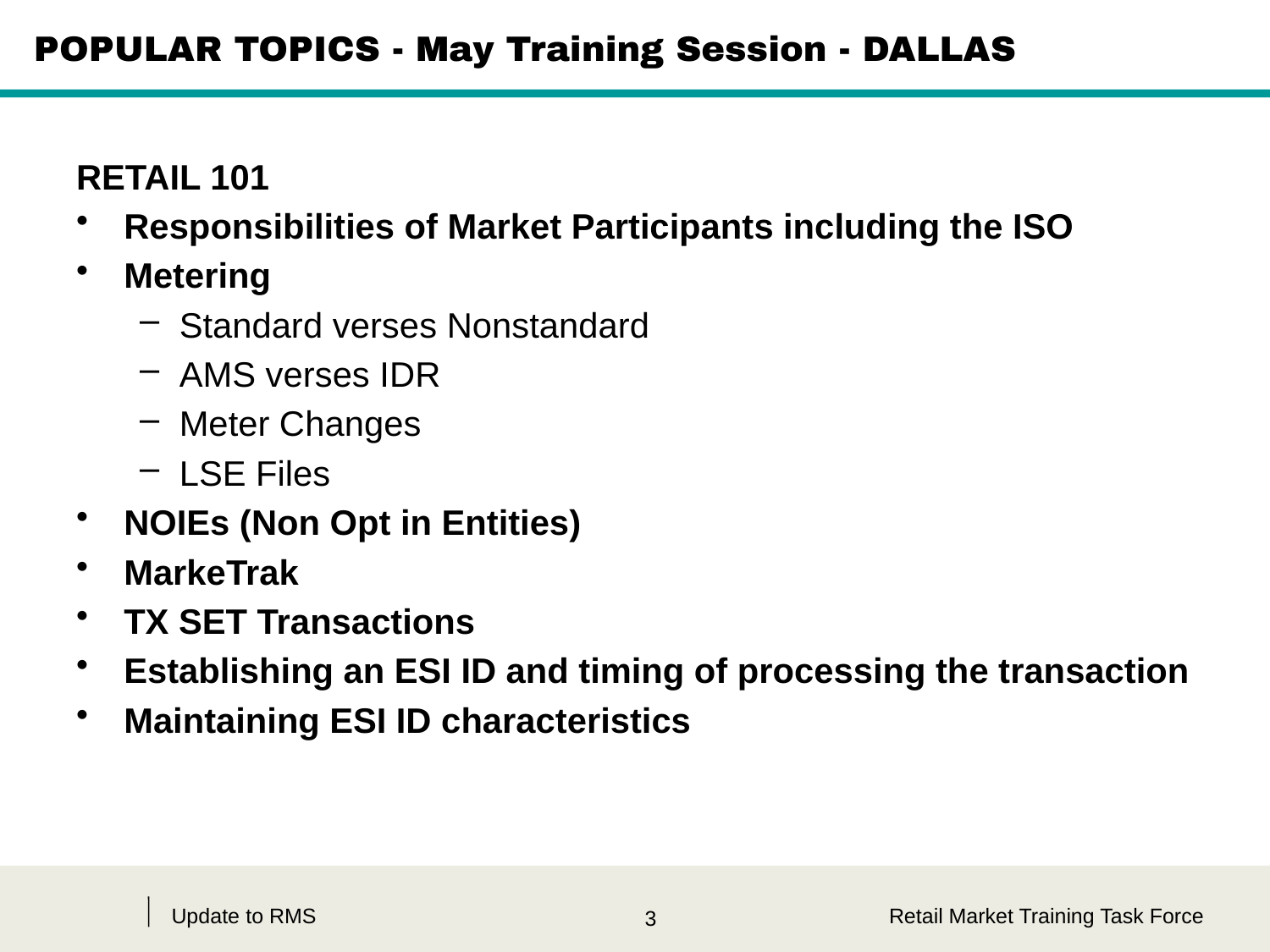

# POPULAR TOPICS - May Training Session - DALLAS
RETAIL 101
Responsibilities of Market Participants including the ISO
Metering
Standard verses Nonstandard
AMS verses IDR
Meter Changes
LSE Files
NOIEs (Non Opt in Entities)
MarkeTrak
TX SET Transactions
Establishing an ESI ID and timing of processing the transaction
Maintaining ESI ID characteristics

Update to RMS
Retail Market Training Task Force